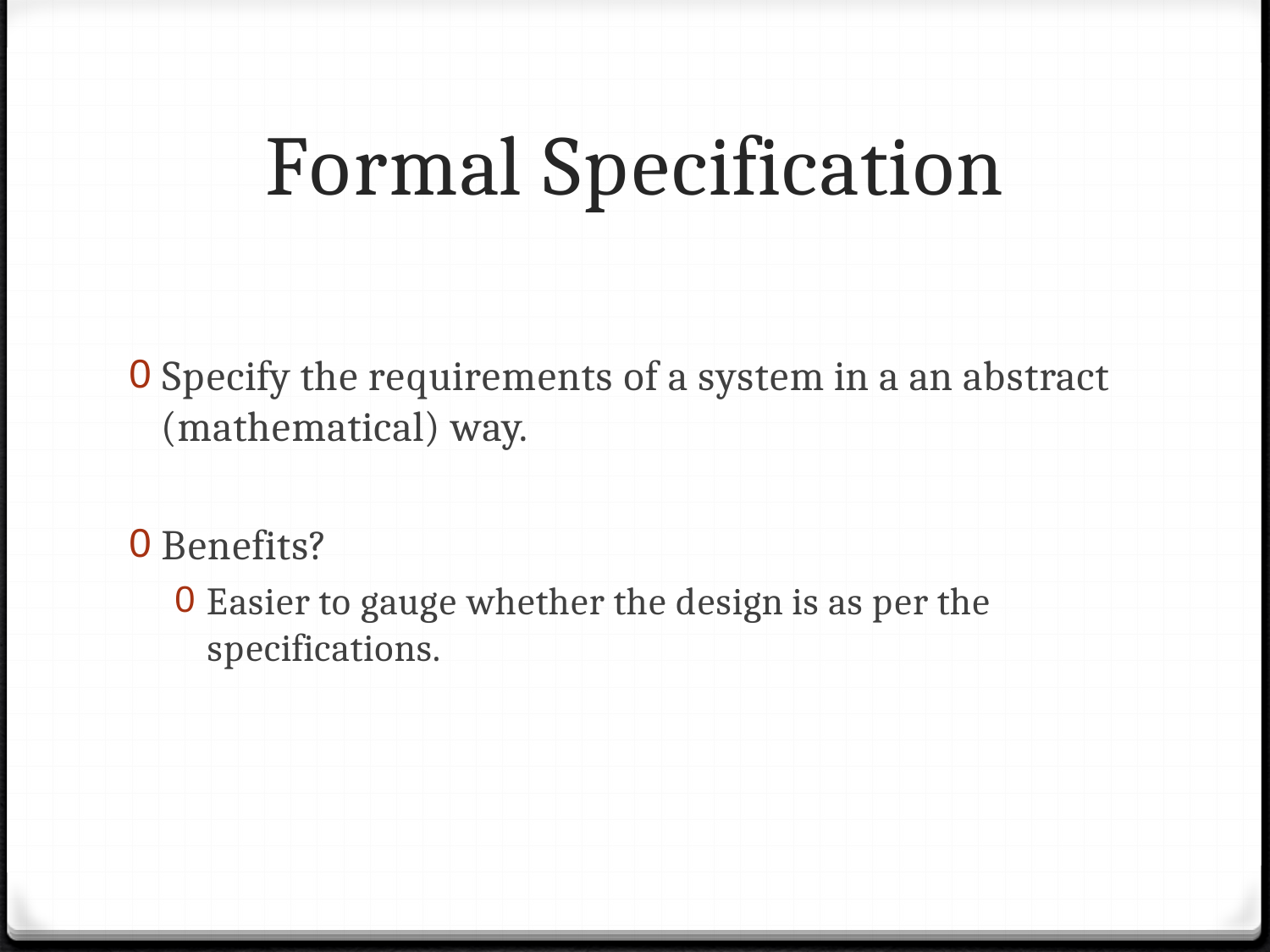

# Formal Specification

Specify the requirements of a system in a an abstract (mathematical) way.

Benefits?
Easier to gauge whether the design is as per the specifications.